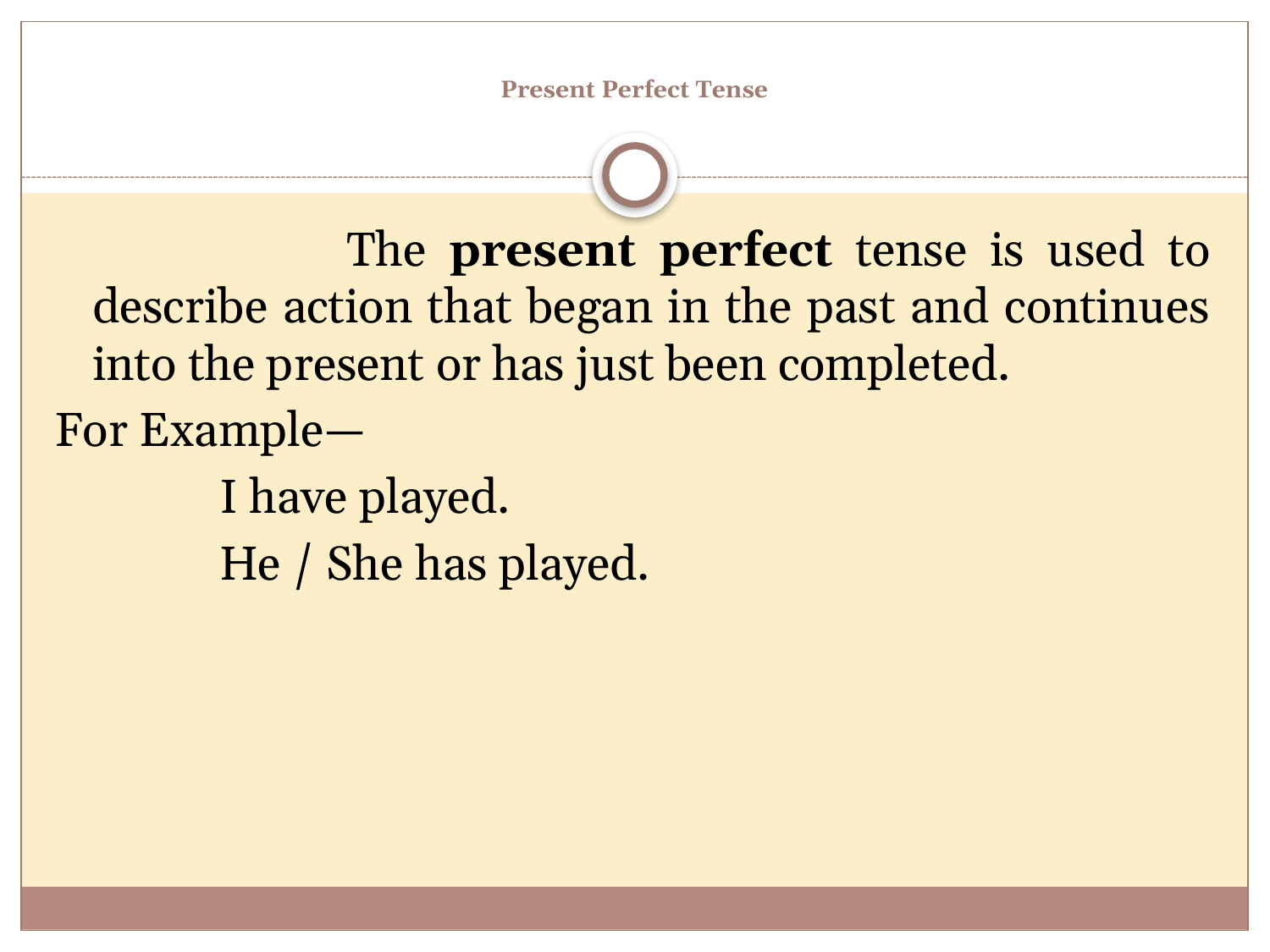

# Present Perfect Tense
			The present perfect tense is used to describe action that began in the past and continues into the present or has just been completed.
For Example—
		I have played.
		He / She has played.